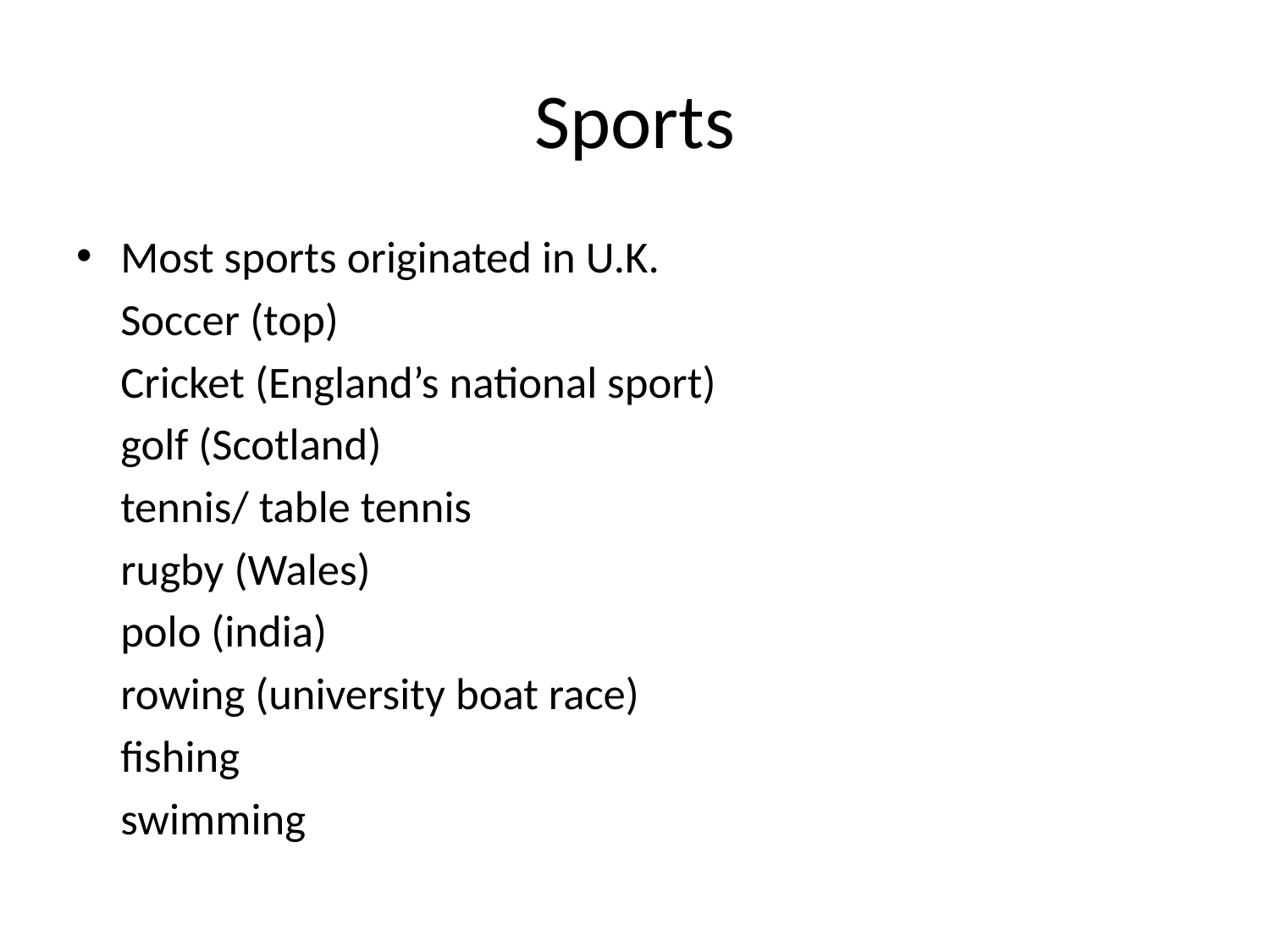

# Sports
Most sports originated in U.K.
		Soccer (top)
		Cricket (England’s national sport)
	golf (Scotland)
		tennis/ table tennis
		rugby (Wales)
		polo (india)
		rowing (university boat race)
		fishing
		swimming